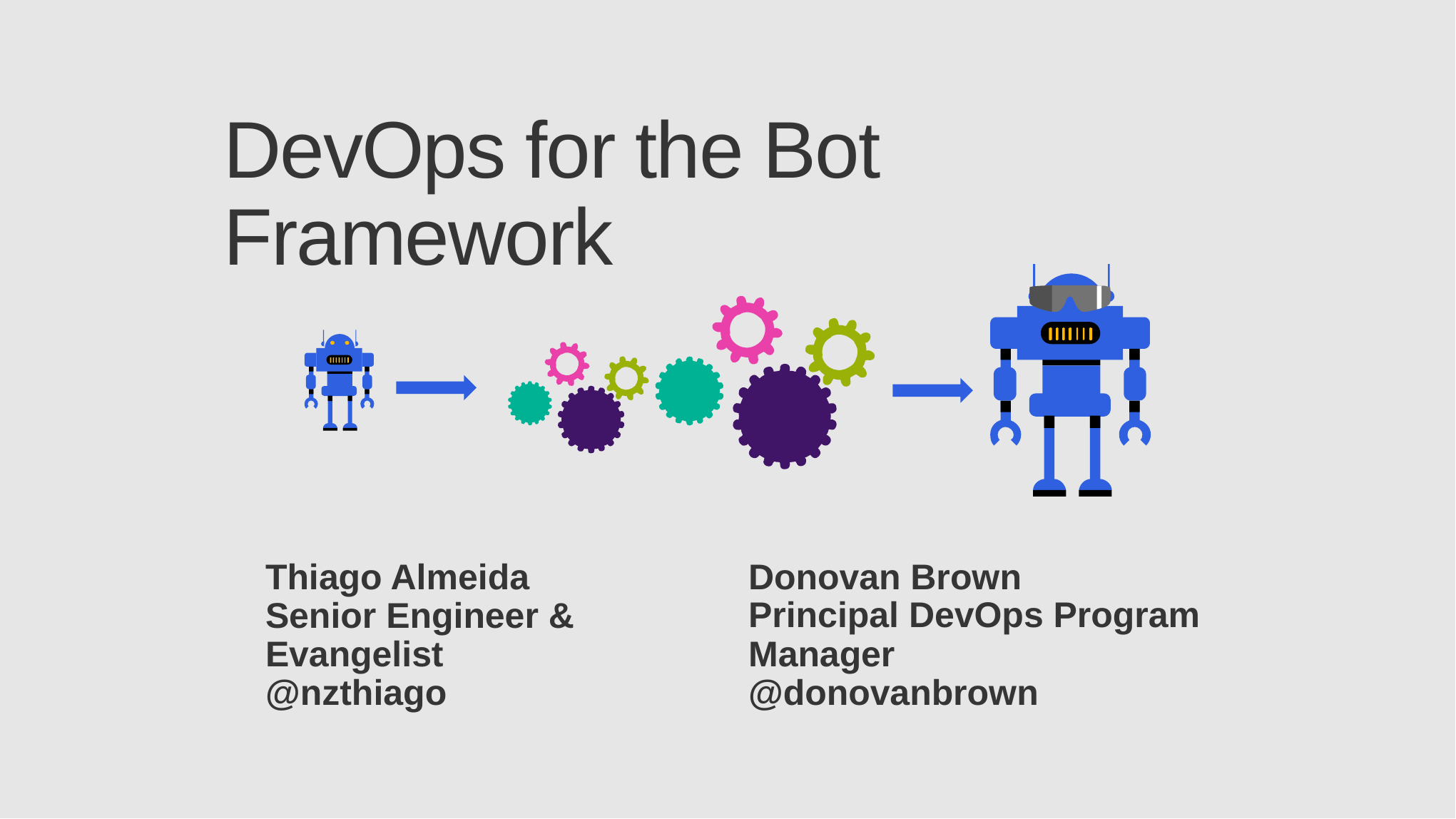

# DevOps for the Bot Framework

Donovan Brown
Principal DevOps Program Manager
@donovanbrown
Thiago Almeida
Senior Engineer & Evangelist
@nzthiago